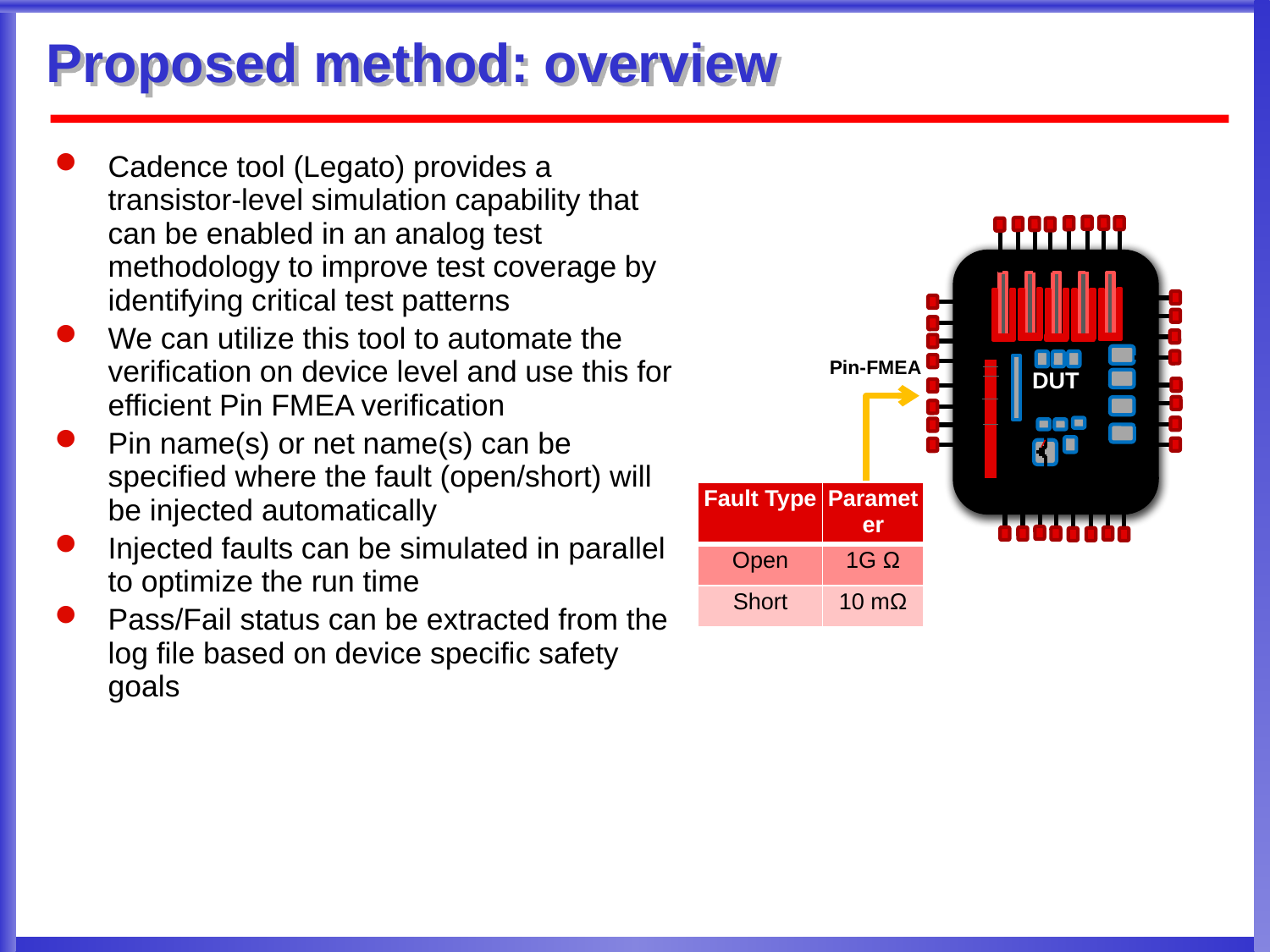

# Proposed method: overview
Cadence tool (Legato) provides a transistor-level simulation capability that can be enabled in an analog test methodology to improve test coverage by identifying critical test patterns
We can utilize this tool to automate the verification on device level and use this for efficient Pin FMEA verification
Pin name(s) or net name(s) can be specified where the fault (open/short) will be injected automatically
Injected faults can be simulated in parallel to optimize the run time
Pass/Fail status can be extracted from the log file based on device specific safety goals

DUT

Pin-FMEA

| Fault Type | Parameter |
| --- | --- |
| Open | 1G Ω |
| Short | 10 mΩ |